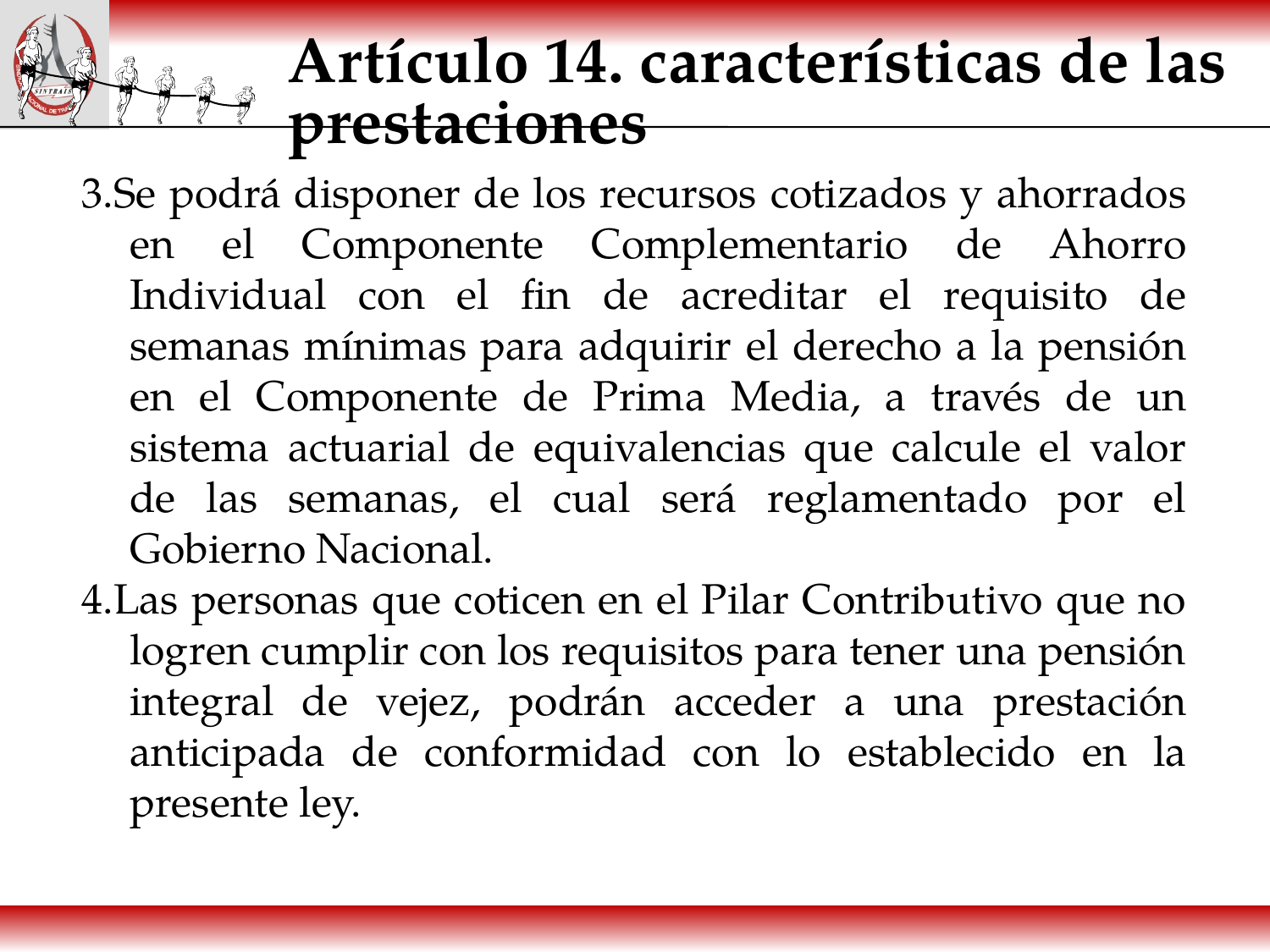

# Artículo 14. características de las prestaciones
3.Se podrá disponer de los recursos cotizados y ahorrados en el Componente Complementario de Ahorro Individual con el fin de acreditar el requisito de semanas mínimas para adquirir el derecho a la pensión en el Componente de Prima Media, a través de un sistema actuarial de equivalencias que calcule el valor de las semanas, el cual será reglamentado por el Gobierno Nacional.
4.Las personas que coticen en el Pilar Contributivo que no logren cumplir con los requisitos para tener una pensión integral de vejez, podrán acceder a una prestación anticipada de conformidad con lo establecido en la presente ley.